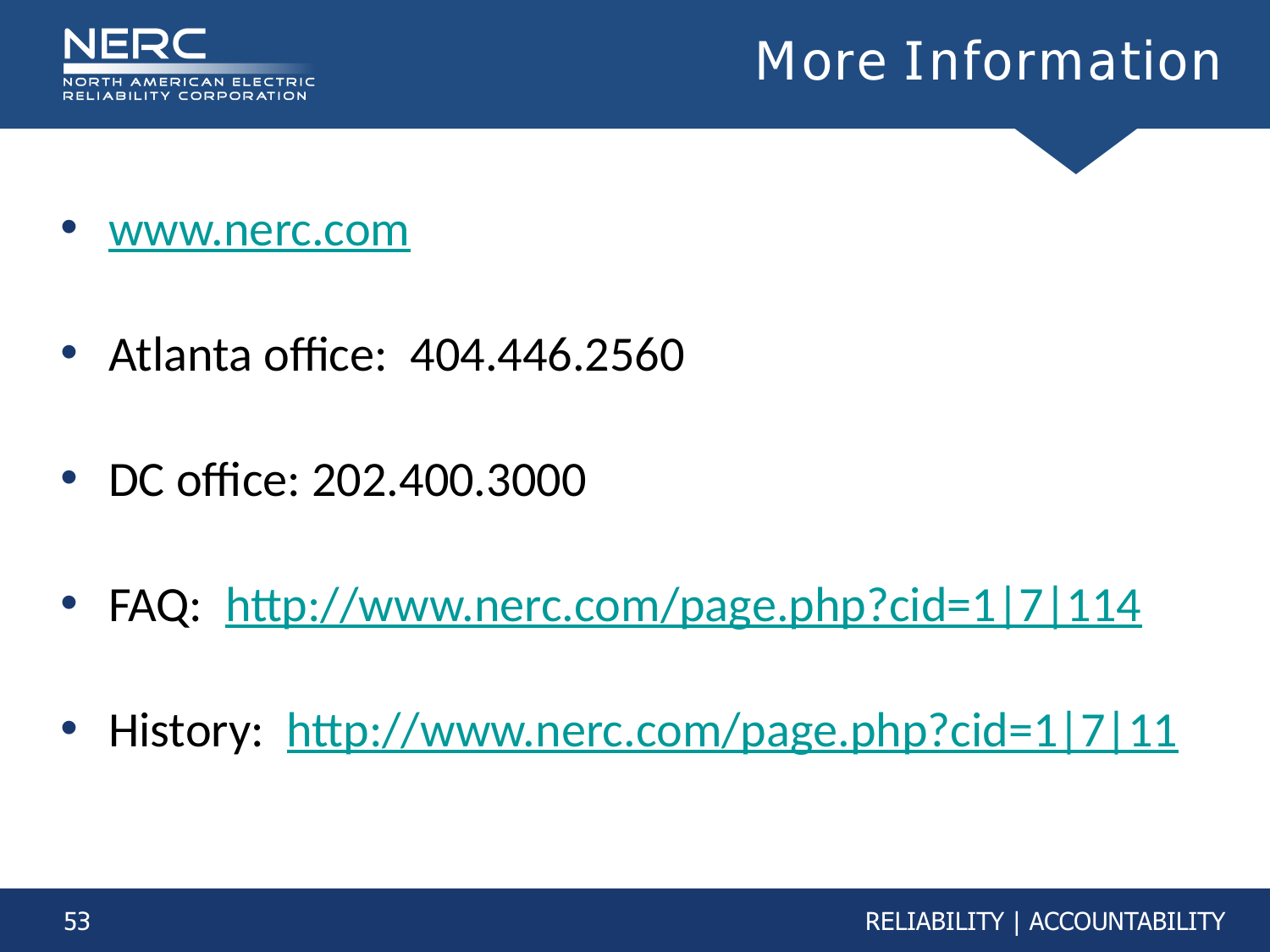

# More Information
www.nerc.com

Atlanta office:  404.446.2560

DC office: 202.400.3000

FAQ:  http://www.nerc.com/page.php?cid=1|7|114

History:  http://www.nerc.com/page.php?cid=1|7|11